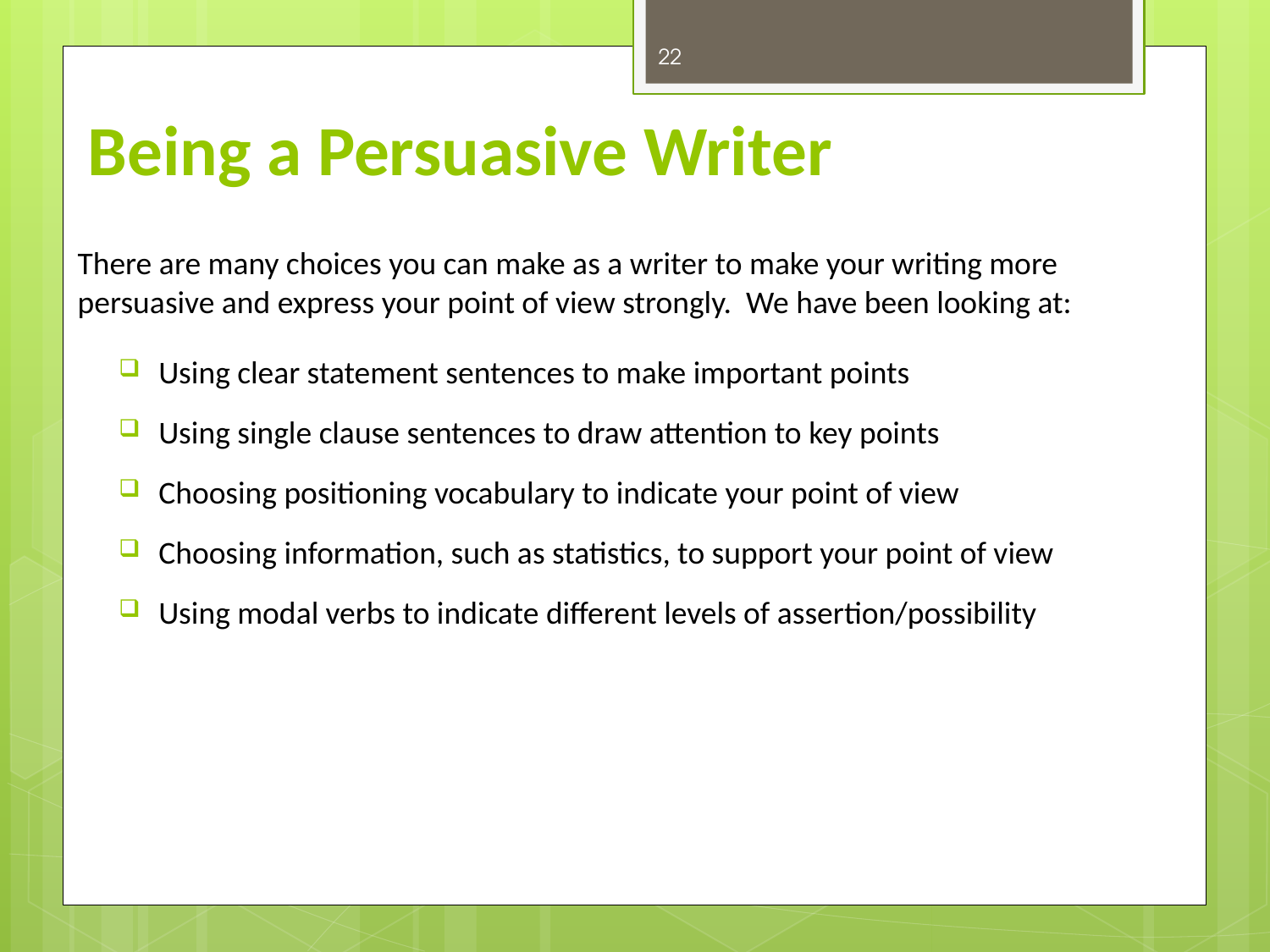

22
# Being a Persuasive Writer
There are many choices you can make as a writer to make your writing more persuasive and express your point of view strongly.  We have been looking at:
Using clear statement sentences to make important points
Using single clause sentences to draw attention to key points
Choosing positioning vocabulary to indicate your point of view
Choosing information, such as statistics, to support your point of view
Using modal verbs to indicate different levels of assertion/possibility